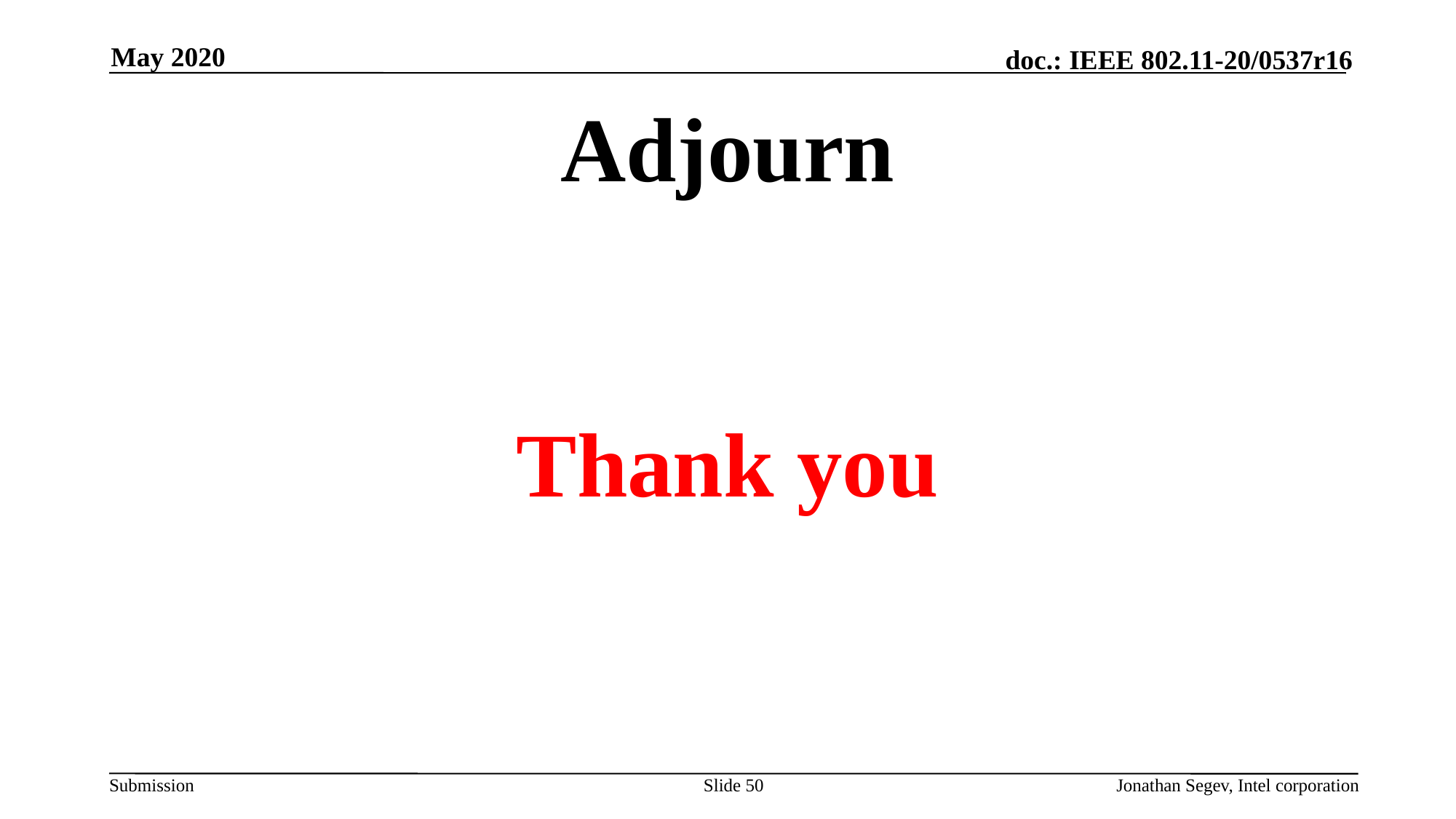

May 2020
# Adjourn

Thank you
Slide 50
Jonathan Segev, Intel corporation